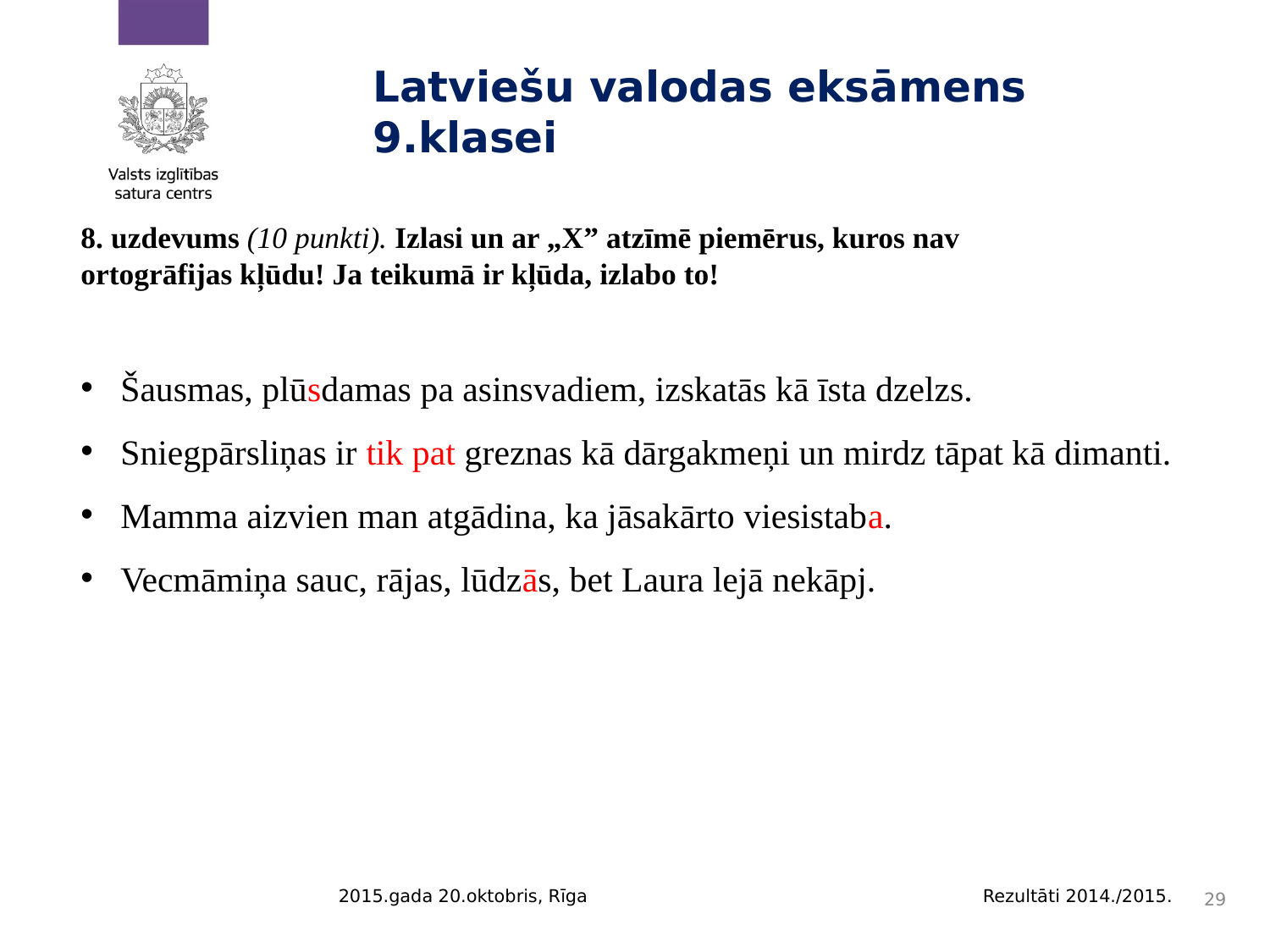

# Latviešu valodas eksāmens 9.klasei
8. uzdevums (10 punkti). Izlasi un ar „X” atzīmē piemērus, kuros nav ortogrāfijas kļūdu! Ja teikumā ir kļūda, izlabo to!
Šausmas, plūsdamas pa asinsvadiem, izskatās kā īsta dzelzs.
Sniegpārsliņas ir tik pat greznas kā dārgakmeņi un mirdz tāpat kā dimanti.
Mamma aizvien man atgādina, ka jāsakārto viesistaba.
Vecmāmiņa sauc, rājas, lūdzās, bet Laura lejā nekāpj.

2015.gada 20.oktobris, Rīga
Rezultāti 2014./2015.
29